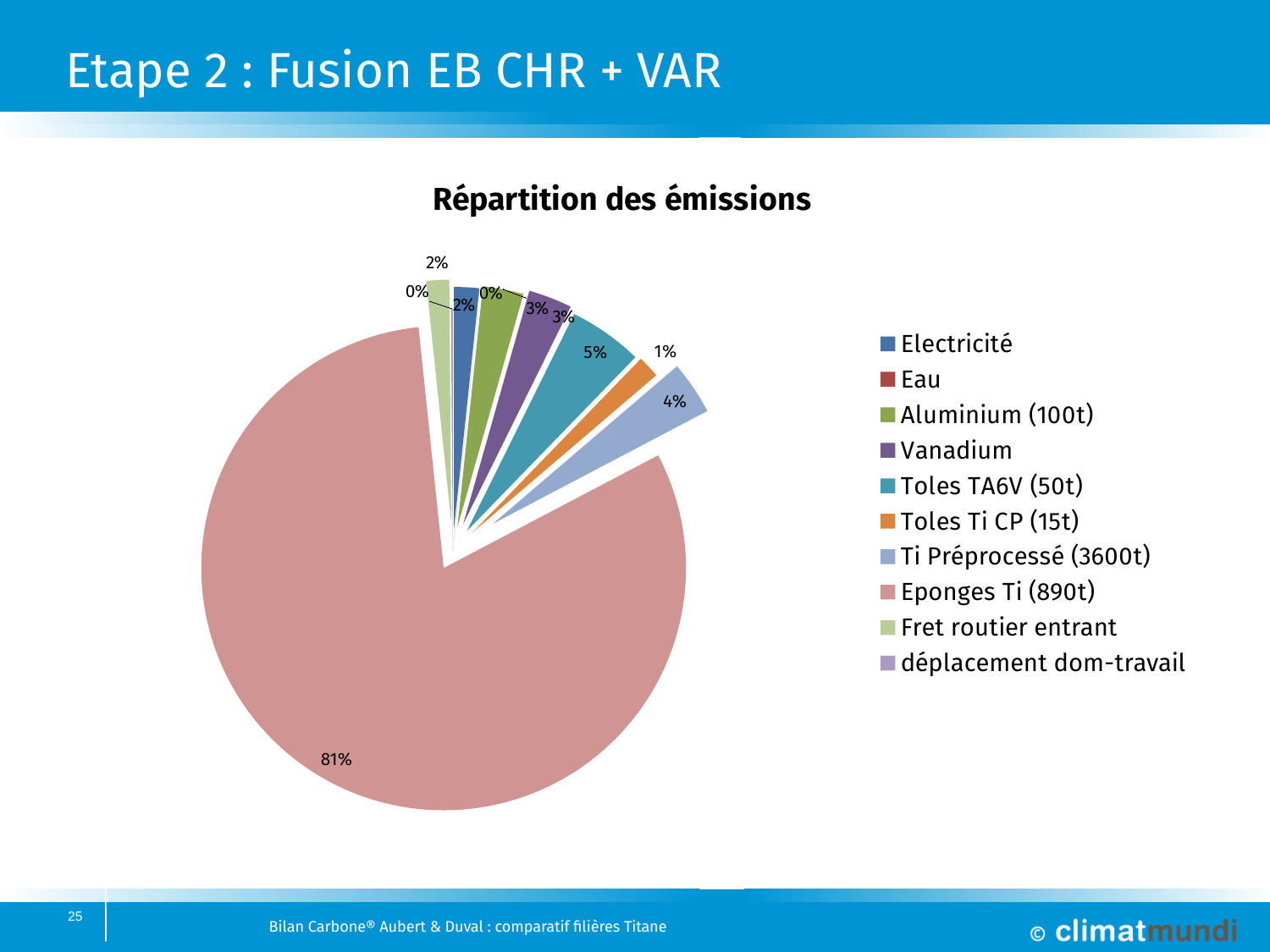

# Etape 2 : Fusion EB CHR + VAR

### Chart: Répartition des émissions

| Category |  |
|---|---|
| Electricité | 0.01674384144015048 |
| Eau | 8.803805519126756e-06 |
| Aluminium (100t) | 0.027205051017175703 |
| Vanadium | 0.029124539012960124 |
| Toles TA6V (50t) | 0.049417587583777414 |
| Toles Ti CP (15t) | 0.01482527627513322 |
| Ti Préprocessé (3600t) | 0.0356016207318178 |
| Eponges Ti (890t) | 0.8105579541565039 |
| Fret routier entrant | 0.015254119008815206 |
| déplacement dom-travail | 0.001261206968146945 |